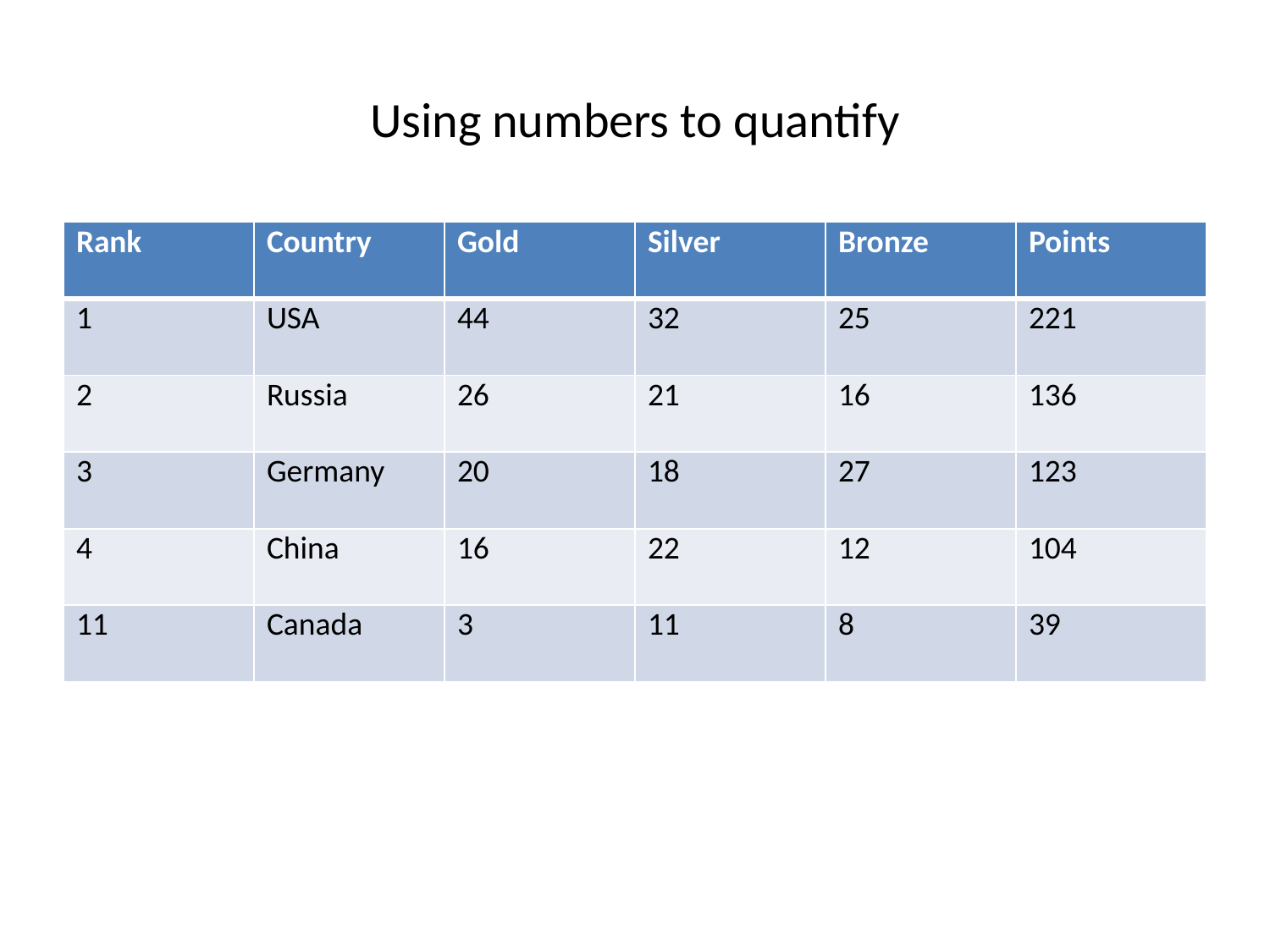

# Using numbers to quantify
| Rank | Country | Gold | Silver | Bronze | Points |
| --- | --- | --- | --- | --- | --- |
| 1 | USA | 44 | 32 | 25 | 221 |
| 2 | Russia | 26 | 21 | 16 | 136 |
| 3 | Germany | 20 | 18 | 27 | 123 |
| 4 | China | 16 | 22 | 12 | 104 |
| 11 | Canada | 3 | 11 | 8 | 39 |